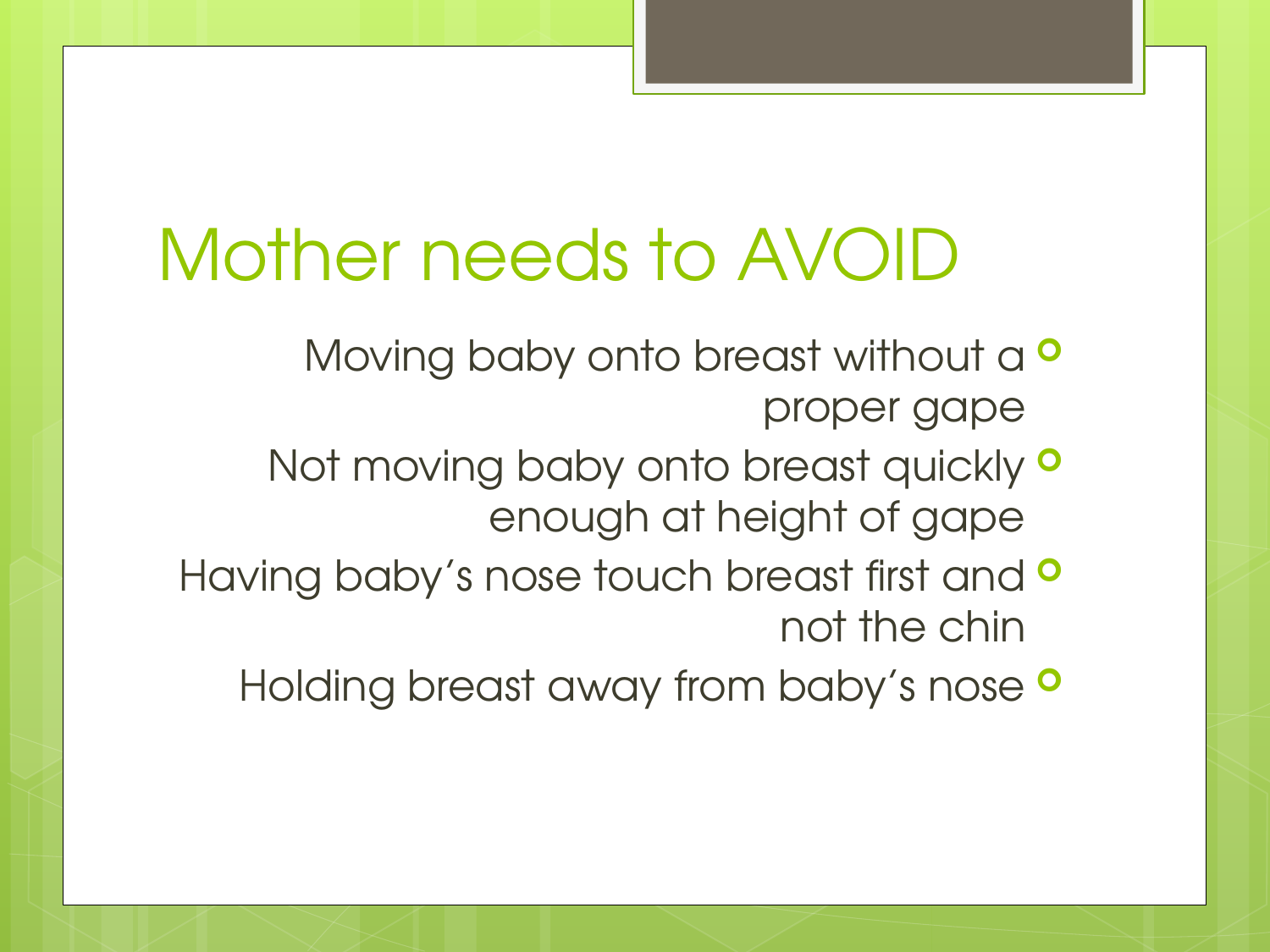

# Mother needs to AVOID
Moving baby onto breast without a proper gape
Not moving baby onto breast quickly enough at height of gape
Having baby’s nose touch breast first and not the chin
Holding breast away from baby’s nose